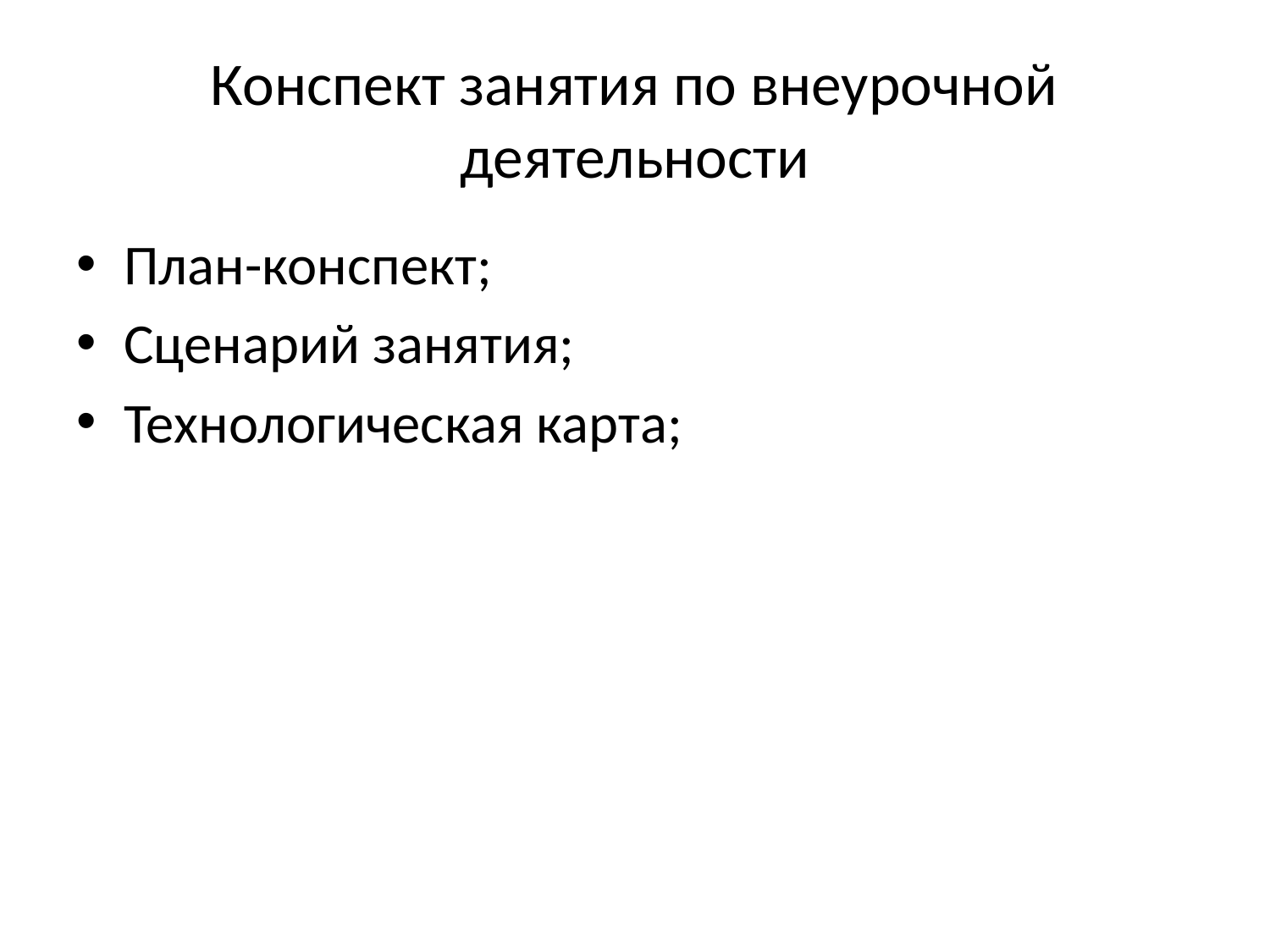

# Конспект занятия по внеурочной деятельности
План-конспект;
Сценарий занятия;
Технологическая карта;